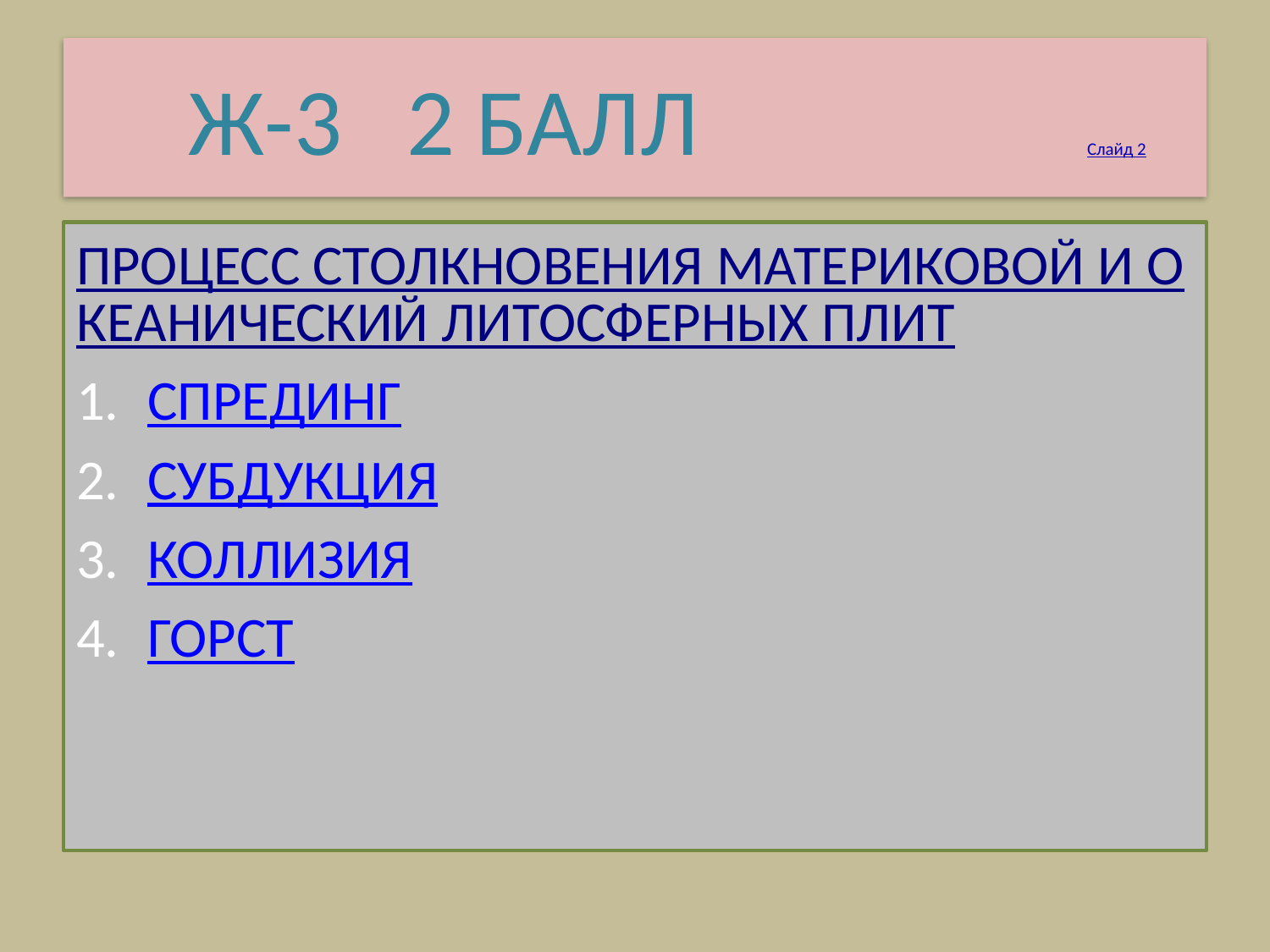

# Ж-3   2 БАЛЛ                  Слайд 2
ПРОЦЕСС СТОЛКНОВЕНИЯ МАТЕРИКОВОЙ И ОКЕАНИЧЕСКИЙ ЛИТОСФЕРНЫХ ПЛИТ
СПРЕДИНГ
СУБДУКЦИЯ
КОЛЛИЗИЯ
ГОРСТ